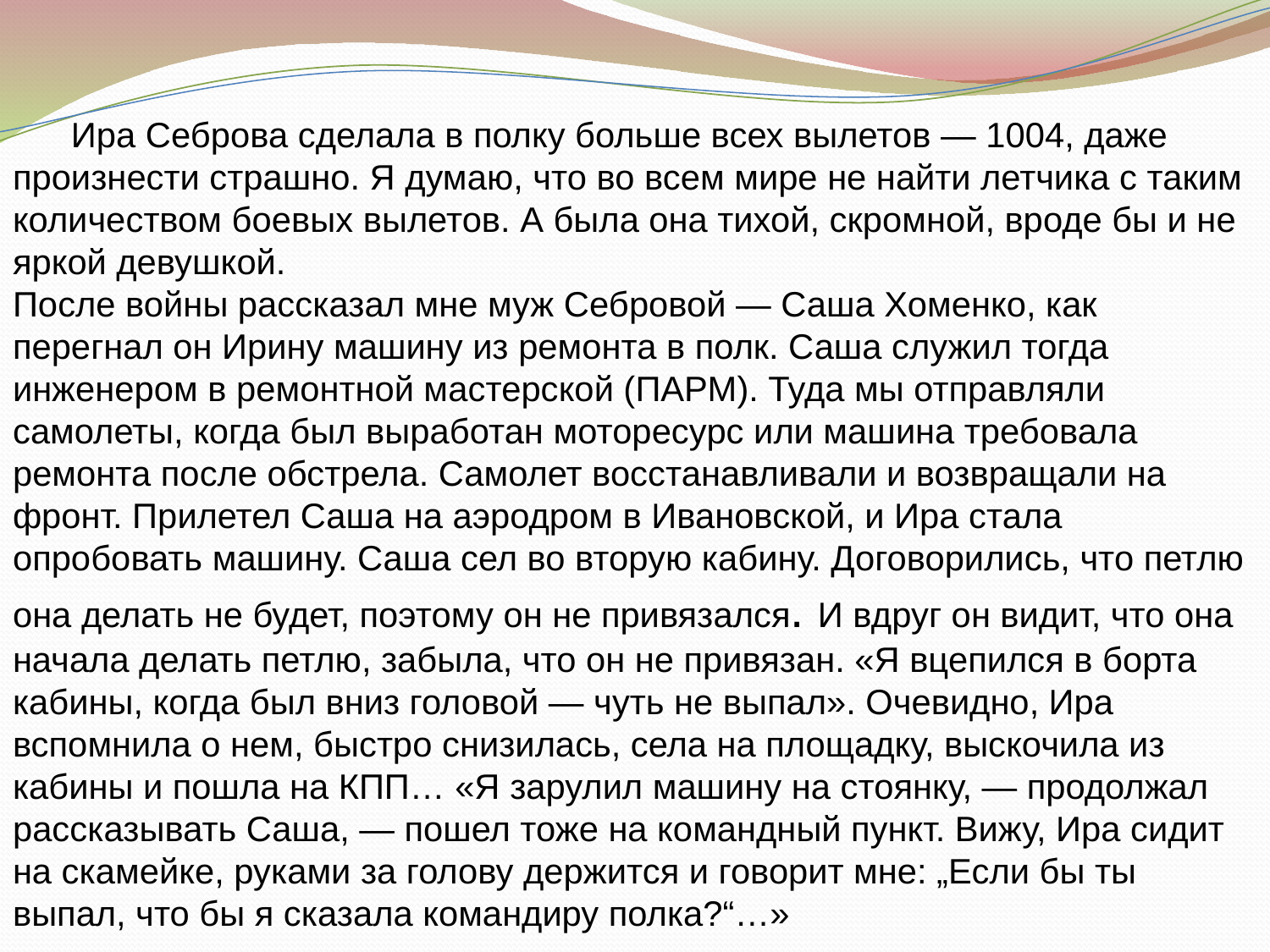

Ира Себрова сделала в полку больше всех вылетов — 1004, даже произнести страшно. Я думаю, что во всем мире не найти летчика с таким количеством боевых вылетов. А была она тихой, скромной, вроде бы и не яркой девушкой.
После войны рассказал мне муж Себровой — Саша Хоменко, как перегнал он Ирину машину из ремонта в полк. Саша служил тогда инженером в ремонтной мастерской (ПАРМ). Туда мы отправляли самолеты, когда был выработан моторесурс или машина требовала ремонта после обстрела. Самолет восстанавливали и возвращали на фронт. Прилетел Саша на аэродром в Ивановской, и Ира стала опробовать машину. Саша сел во вторую кабину. Договорились, что петлю она делать не будет, поэтому он не привязался. И вдруг он видит, что она начала делать петлю, забыла, что он не привязан. «Я вцепился в борта кабины, когда был вниз головой — чуть не выпал». Очевидно, Ира вспомнила о нем, быстро снизилась, села на площадку, выскочила из кабины и пошла на КПП… «Я зарулил машину на стоянку, — продолжал рассказывать Саша, — пошел тоже на командный пункт. Вижу, Ира сидит на скамейке, руками за голову держится и говорит мне: „Если бы ты выпал, что бы я сказала командиру полка?“…»